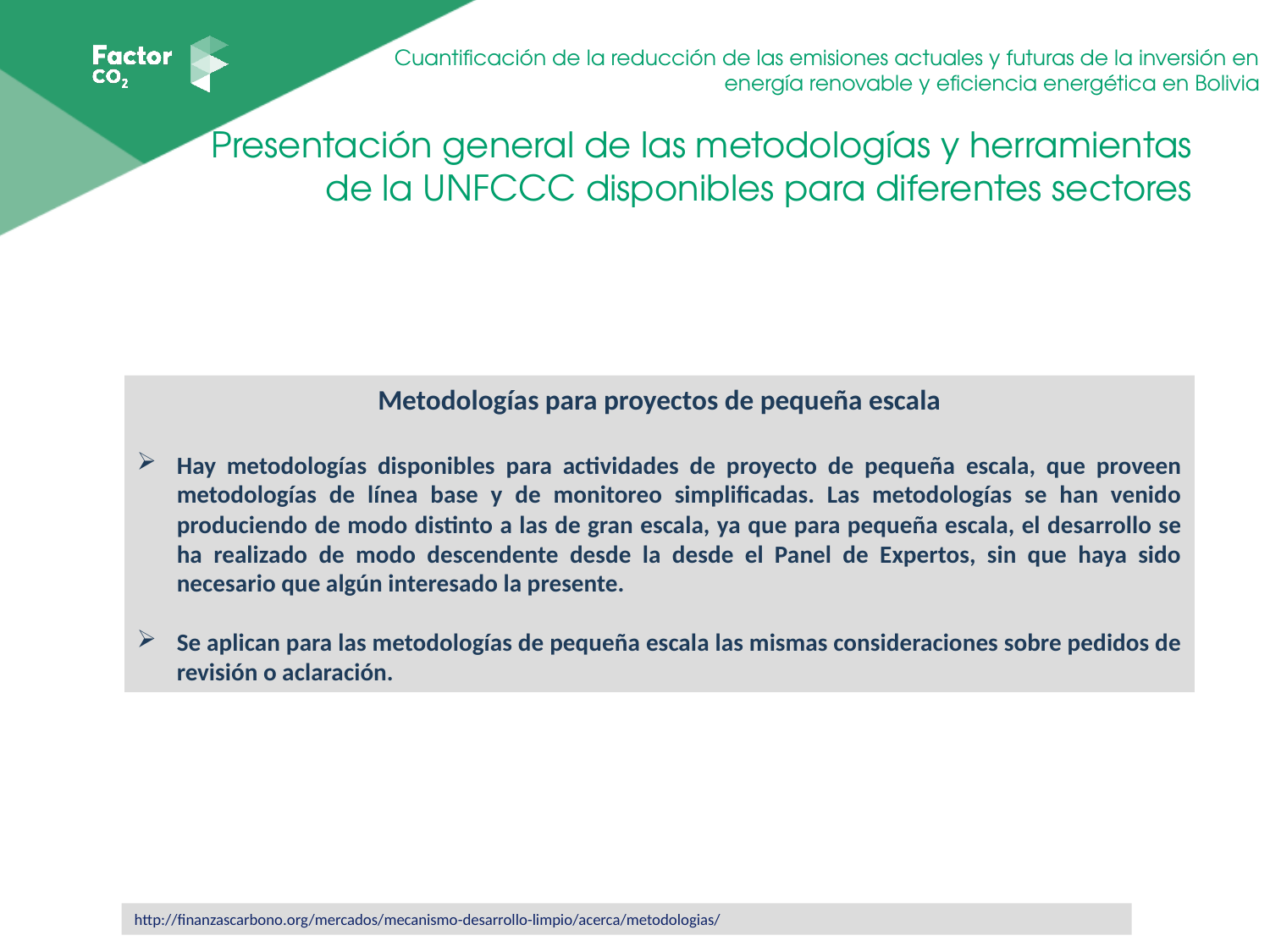

Presentación general de las metodologías y herramientas de la UNFCCC disponibles para diferentes sectores
Metodologías para proyectos de pequeña escala

Hay metodologías disponibles para actividades de proyecto de pequeña escala, que proveen metodologías de línea base y de monitoreo simplificadas. Las metodologías se han venido produciendo de modo distinto a las de gran escala, ya que para pequeña escala, el desarrollo se ha realizado de modo descendente desde la desde el Panel de Expertos, sin que haya sido necesario que algún interesado la presente.

Se aplican para las metodologías de pequeña escala las mismas consideraciones sobre pedidos de revisión o aclaración.
http://finanzascarbono.org/mercados/mecanismo-desarrollo-limpio/acerca/metodologias/